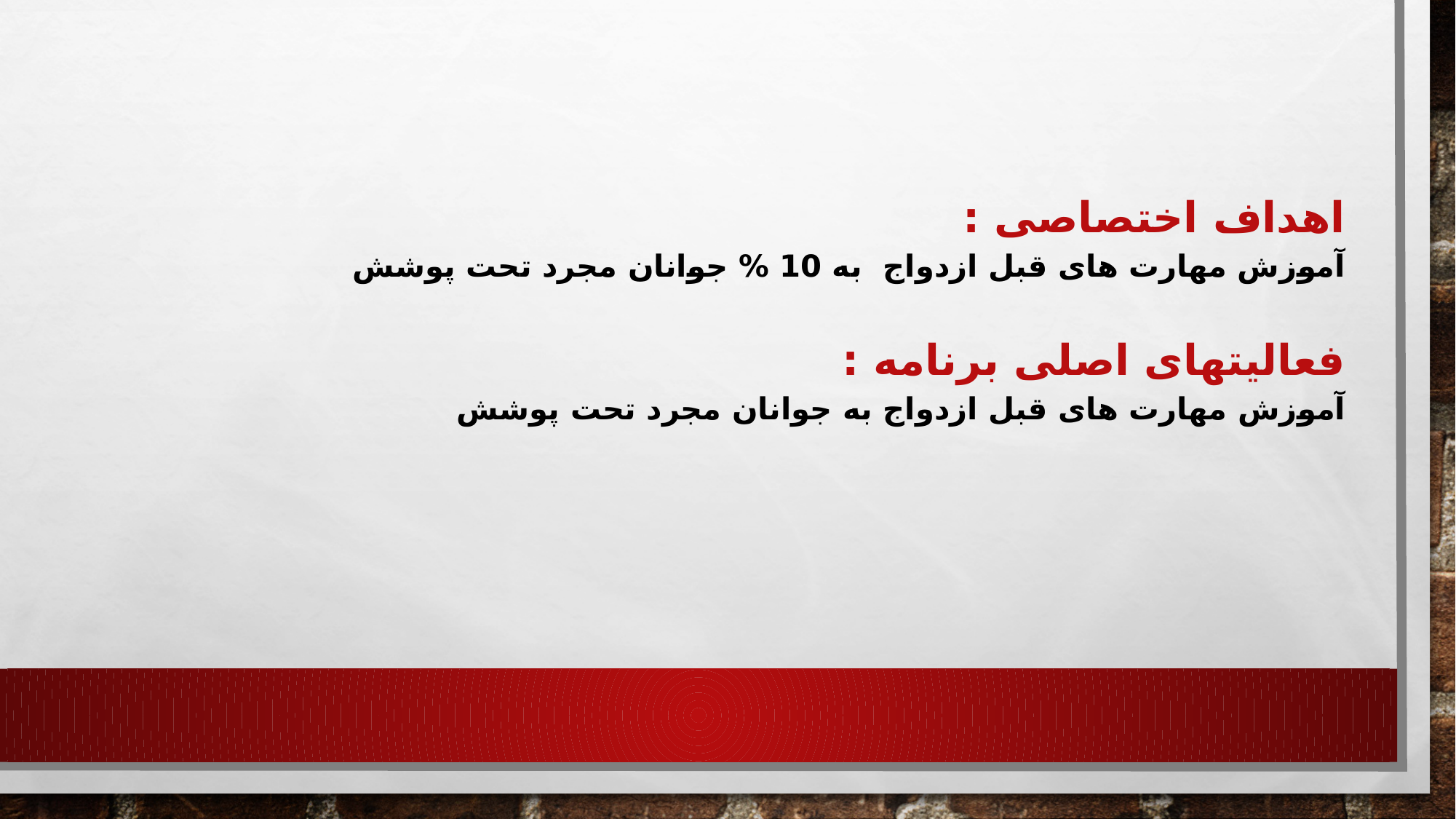

#
اهداف اختصاصی :
آموزش مهارت های قبل ازدواج  به 10 % جوانان مجرد تحت پوشش

فعالیتهای اصلی برنامه :
آموزش مهارت های قبل ازدواج به جوانان مجرد تحت پوشش